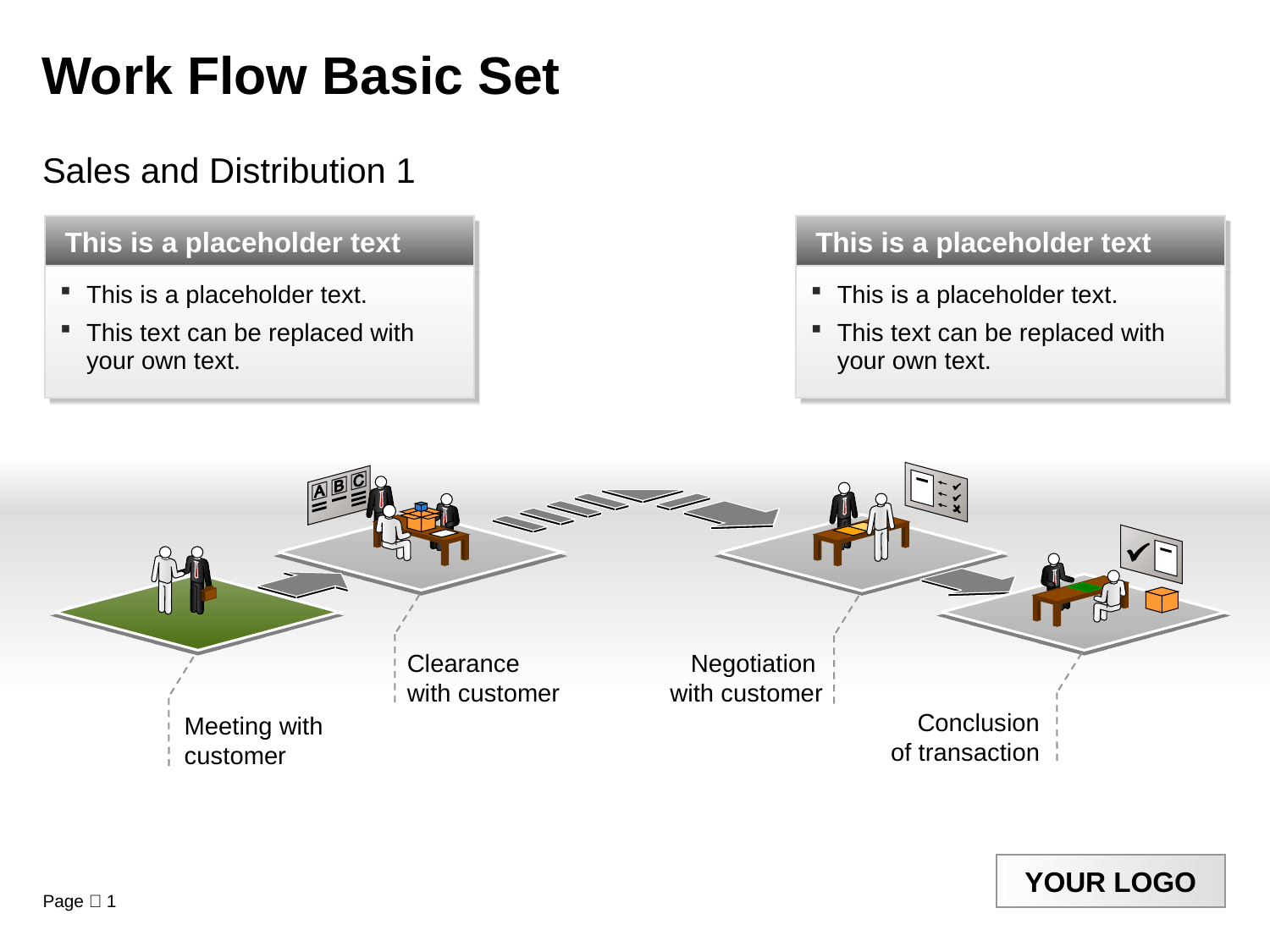

Work Flow Basic Set
Sales and Distribution 1
This is a placeholder text
This is a placeholder text.
This text can be replaced with your own text.
This is a placeholder text
This is a placeholder text.
This text can be replaced with your own text.

Clearance
with customer
Negotiation
with customer

Conclusion
of transaction
Meeting with
customer